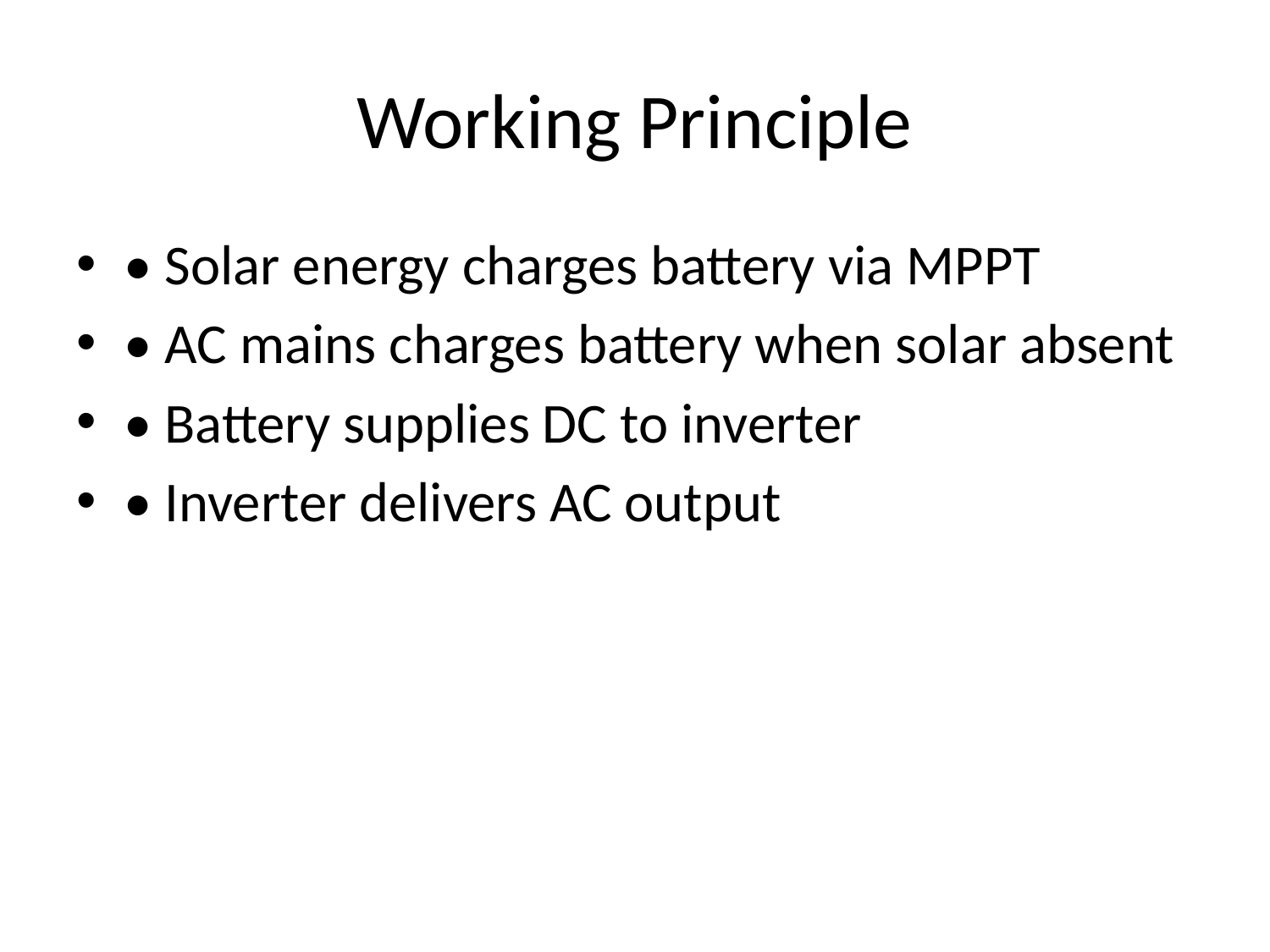

# Working Principle
• Solar energy charges battery via MPPT
• AC mains charges battery when solar absent
• Battery supplies DC to inverter
• Inverter delivers AC output